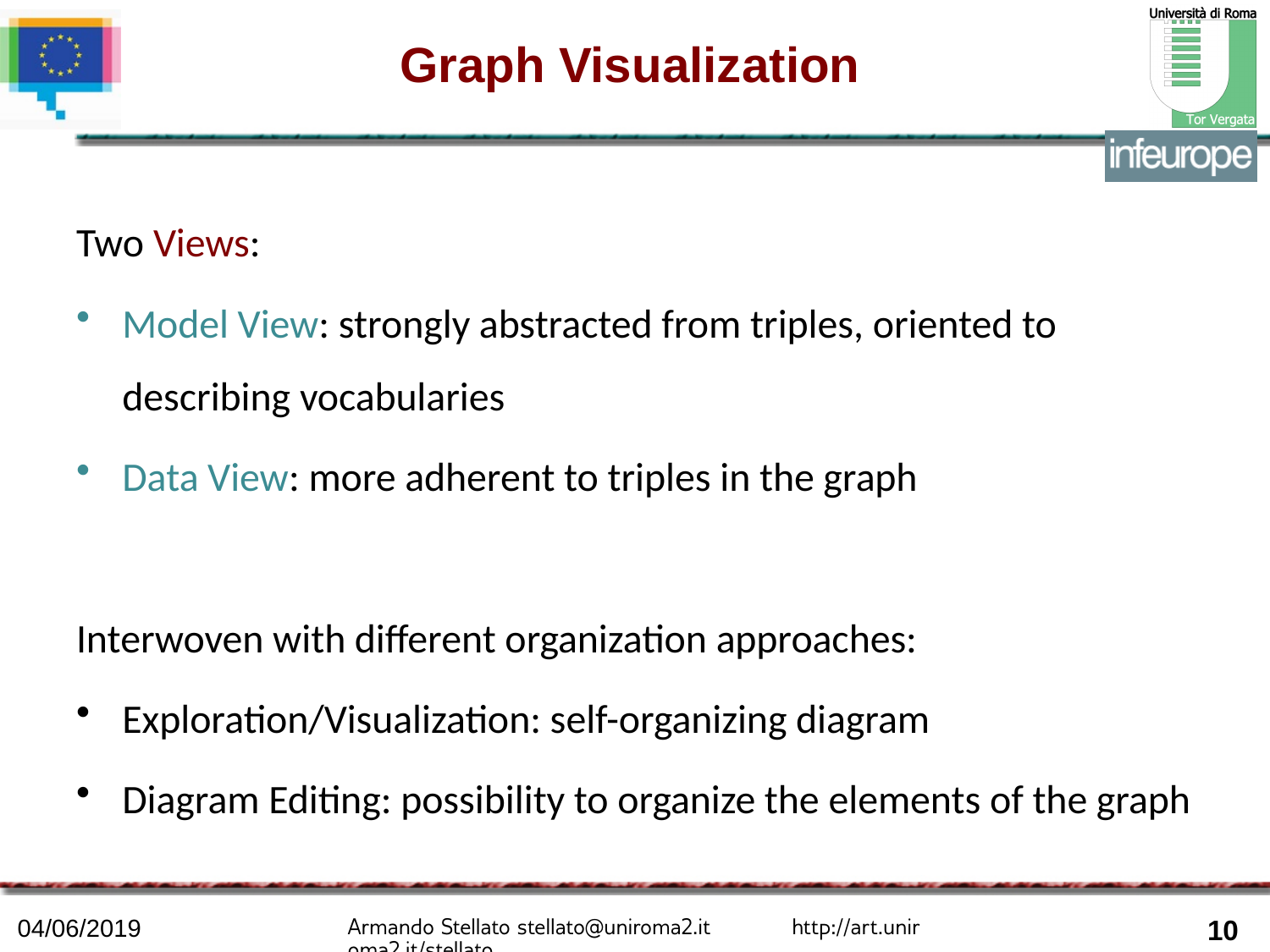

# Graph Visualization
Two Views:
Model View: strongly abstracted from triples, oriented to describing vocabularies
Data View: more adherent to triples in the graph

Interwoven with different organization approaches:
Exploration/Visualization: self-organizing diagram
Diagram Editing: possibility to organize the elements of the graph
Armando Stellato stellato@uniroma2.it            http://art.uniroma2.it/stellato
04/06/2019
10